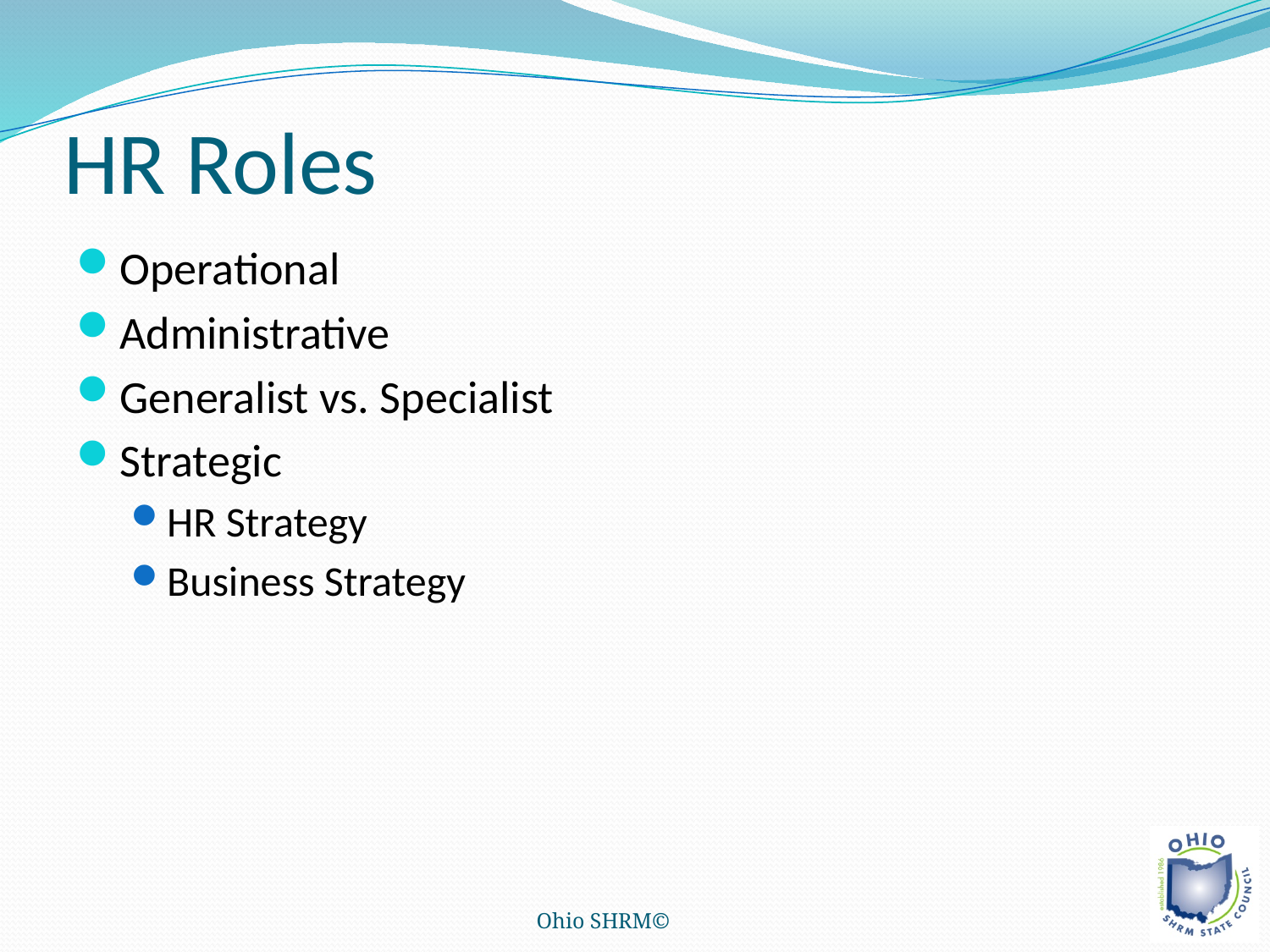

# HR Roles
Operational
Administrative
Generalist vs. Specialist
Strategic
HR Strategy
Business Strategy
Ohio SHRM©